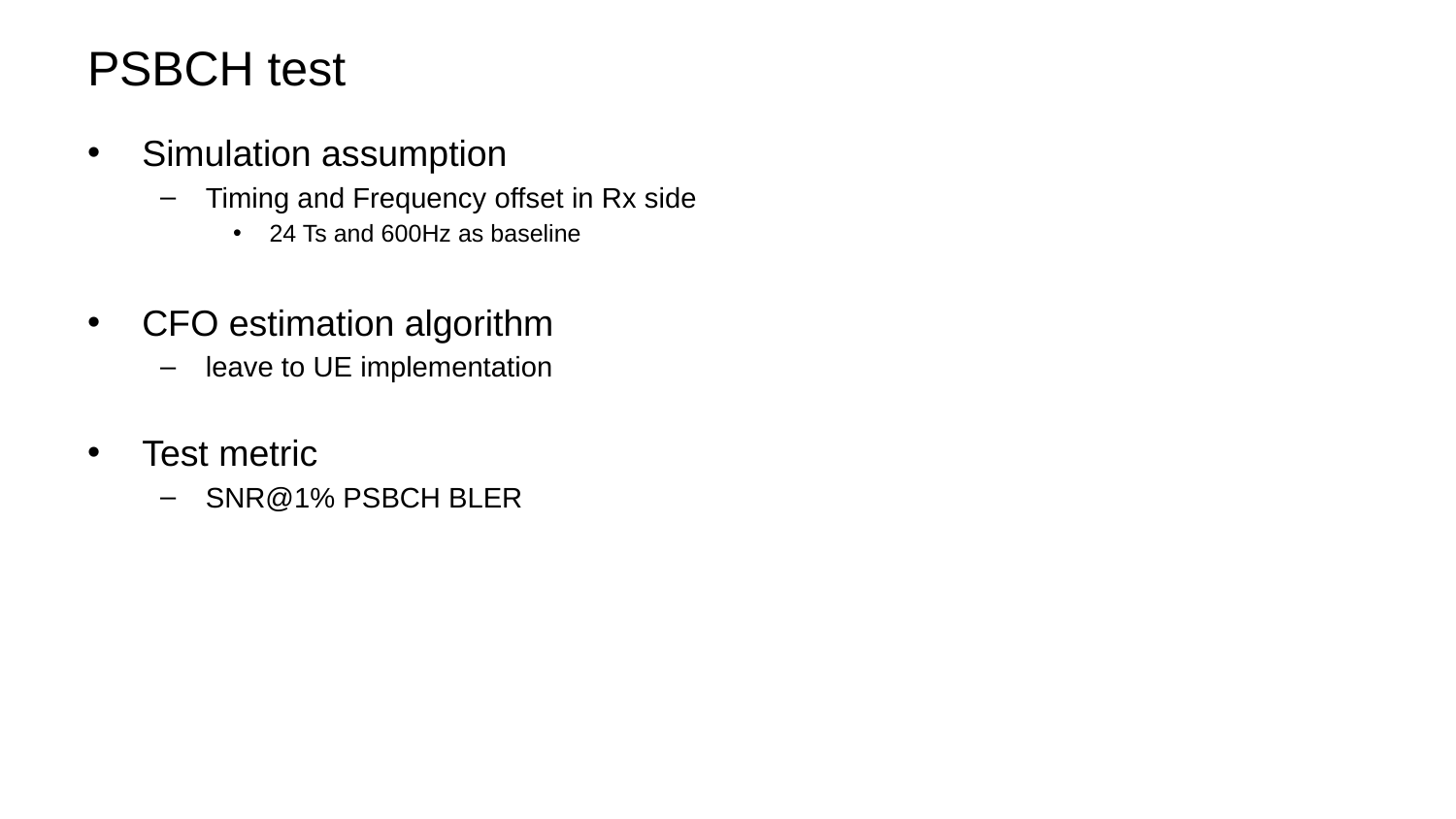

# PSBCH test
Simulation assumption
Timing and Frequency offset in Rx side
24 Ts and 600Hz as baseline

CFO estimation algorithm
leave to UE implementation

Test metric
SNR@1% PSBCH BLER